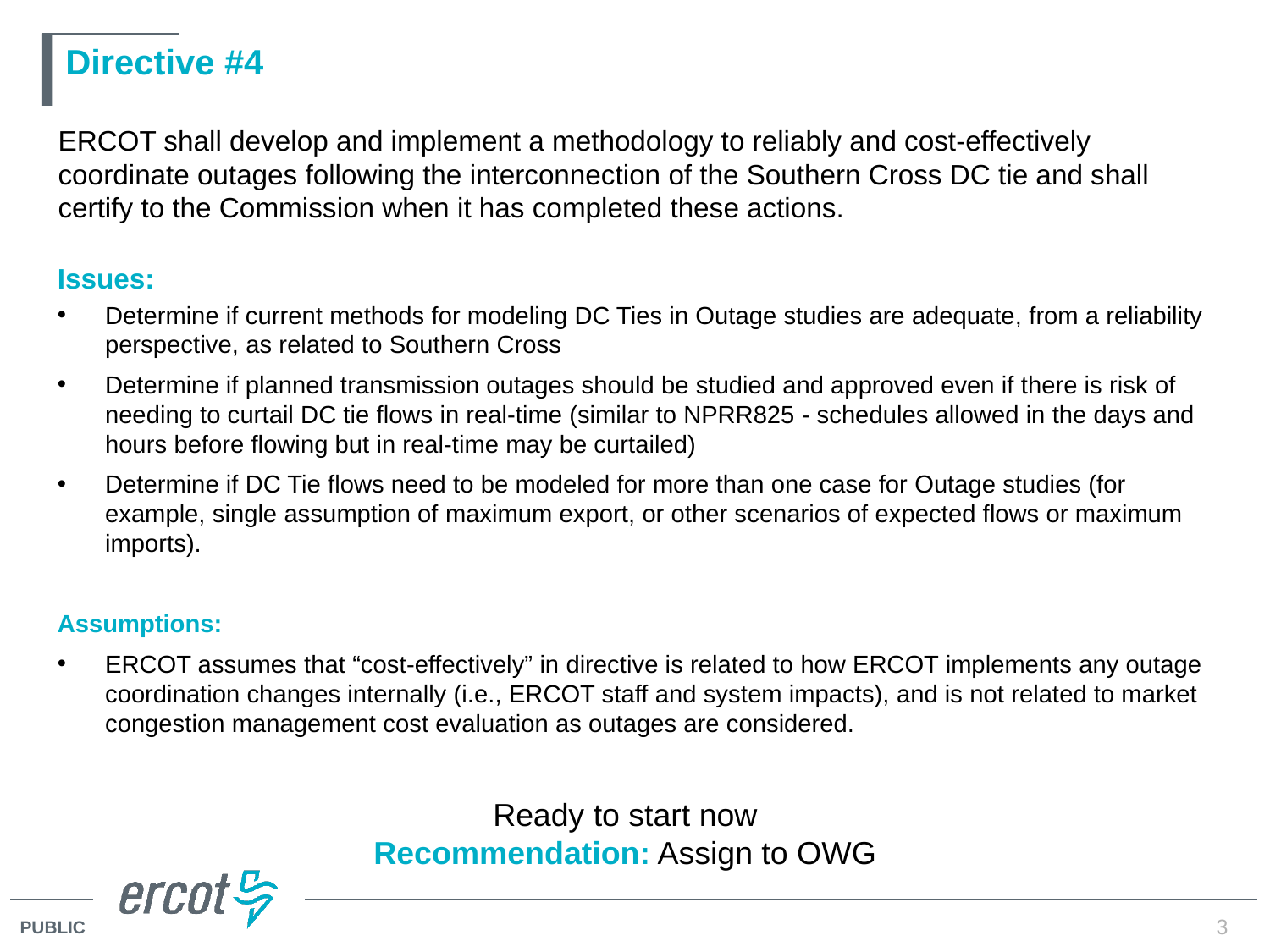

# Directive #4
ERCOT shall develop and implement a methodology to reliably and cost-effectively coordinate outages following the interconnection of the Southern Cross DC tie and shall certify to the Commission when it has completed these actions.
Issues:
Determine if current methods for modeling DC Ties in Outage studies are adequate, from a reliability perspective, as related to Southern Cross
Determine if planned transmission outages should be studied and approved even if there is risk of needing to curtail DC tie flows in real-time (similar to NPRR825 - schedules allowed in the days and hours before flowing but in real-time may be curtailed)
Determine if DC Tie flows need to be modeled for more than one case for Outage studies (for example, single assumption of maximum export, or other scenarios of expected flows or maximum imports).

Assumptions:
ERCOT assumes that “cost-effectively” in directive is related to how ERCOT implements any outage coordination changes internally (i.e., ERCOT staff and system impacts), and is not related to market congestion management cost evaluation as outages are considered.

Ready to start now
Recommendation: Assign to OWG
3